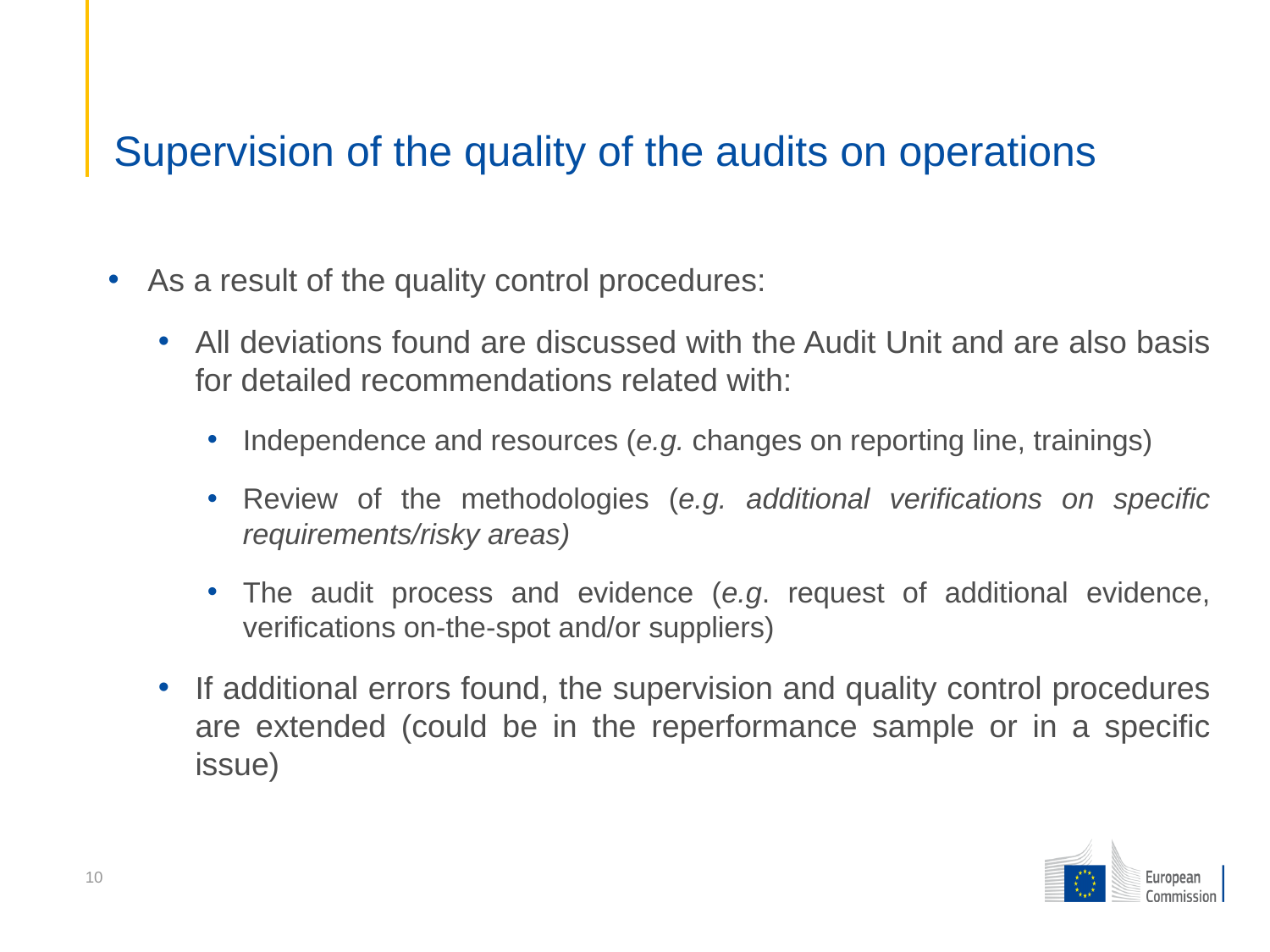

# Supervision of the quality of the audits on operations
As a result of the quality control procedures:
All deviations found are discussed with the Audit Unit and are also basis for detailed recommendations related with:
Independence and resources (e.g. changes on reporting line, trainings)
Review of the methodologies (e.g. additional verifications on specific requirements/risky areas)
The audit process and evidence (e.g. request of additional evidence, verifications on-the-spot and/or suppliers)
If additional errors found, the supervision and quality control procedures are extended (could be in the reperformance sample or in a specific issue)

10